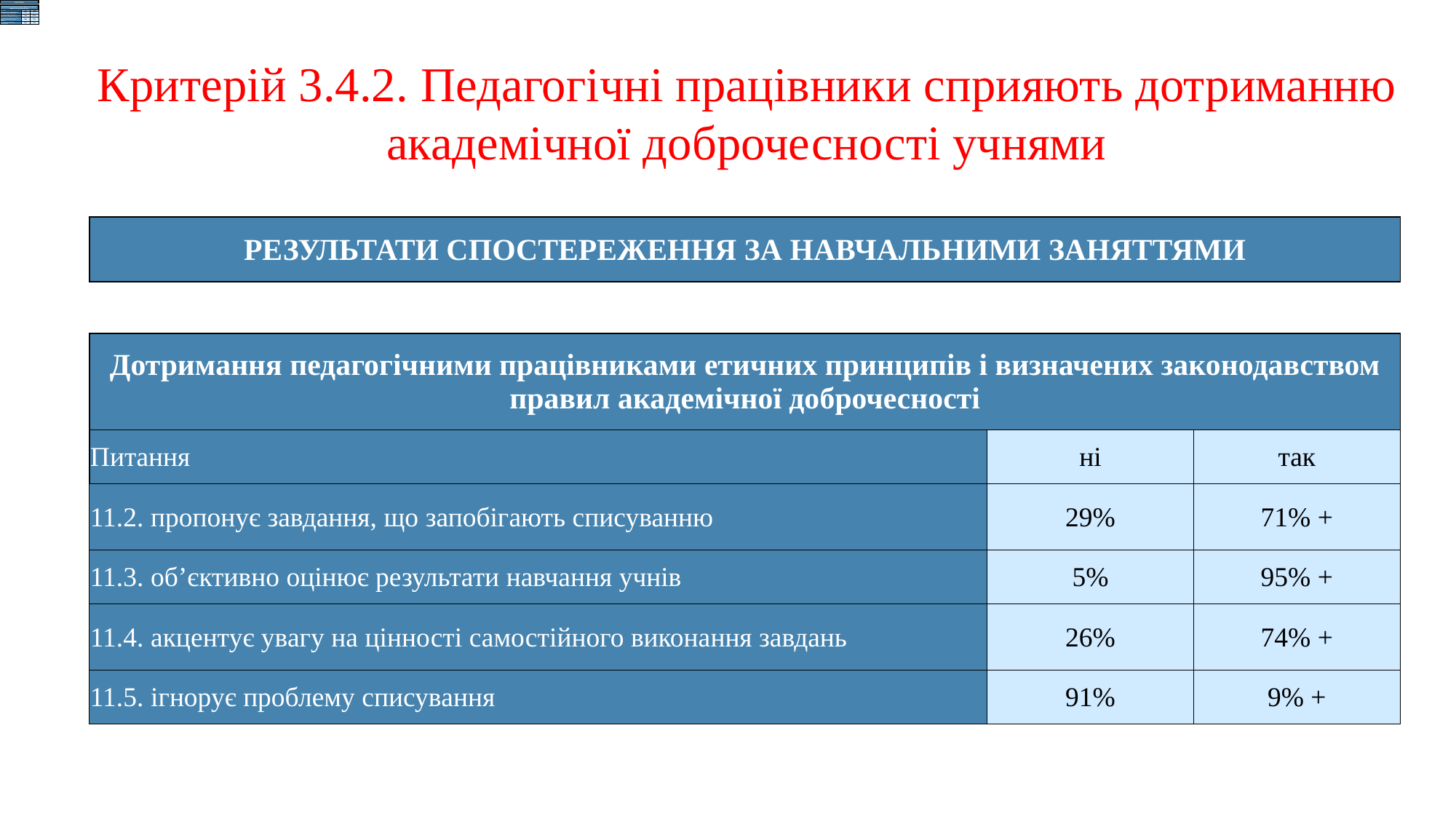

#
| РЕЗУЛЬТАТИ СПОСТЕРЕЖЕННЯ ЗА НАВЧАЛЬНИМИ ЗАНЯТТЯМИ |  |  |  |  |  |  |  |  |
| --- | --- | --- | --- | --- | --- | --- | --- | --- |
|  |  |  |  |  |  |  |  |  |
| Дотримання педагогічними працівниками етичних принципів і визначених законодавством правил академічної доброчесності |  |  |  |  |  |  |  |  |
| Питання |  |  |  |  | ні |  | так |  |
| 11.2. пропонує завдання, що запобігають списуванню |  |  |  |  | 29% |  | 71% |  |
| 11.3. об’єктивно оцінює результати навчання учнів |  |  |  |  | 5% |  | 95% |  |
| 11.4. акцентує увагу на цінності самостійного виконання завдань |  |  |  |  | 26% |  | 74% |  |
| 11.5. ігнорує проблему списування |  |  |  |  | 91% |  | 9% |  |
Критерій 3.4.2. Педагогічні працівники сприяють дотриманню академічної доброчесності учнями
| РЕЗУЛЬТАТИ СПОСТЕРЕЖЕННЯ ЗА НАВЧАЛЬНИМИ ЗАНЯТТЯМИ |  |  |  |  |  |  |  |  |
| --- | --- | --- | --- | --- | --- | --- | --- | --- |
|  |  |  |  |  |  |  |  |  |
| Дотримання педагогічними працівниками етичних принципів і визначених законодавством правил академічної доброчесності |  |  |  |  |  |  |  |  |
| Питання |  |  |  |  | ні |  | так |  |
| 11.2. пропонує завдання, що запобігають списуванню |  |  |  |  | 29% |  | 71% + |  |
| 11.3. об’єктивно оцінює результати навчання учнів |  |  |  |  | 5% |  | 95% + |  |
| 11.4. акцентує увагу на цінності самостійного виконання завдань |  |  |  |  | 26% |  | 74% + |  |
| 11.5. ігнорує проблему списування |  |  |  |  | 91% |  | 9% + |  |